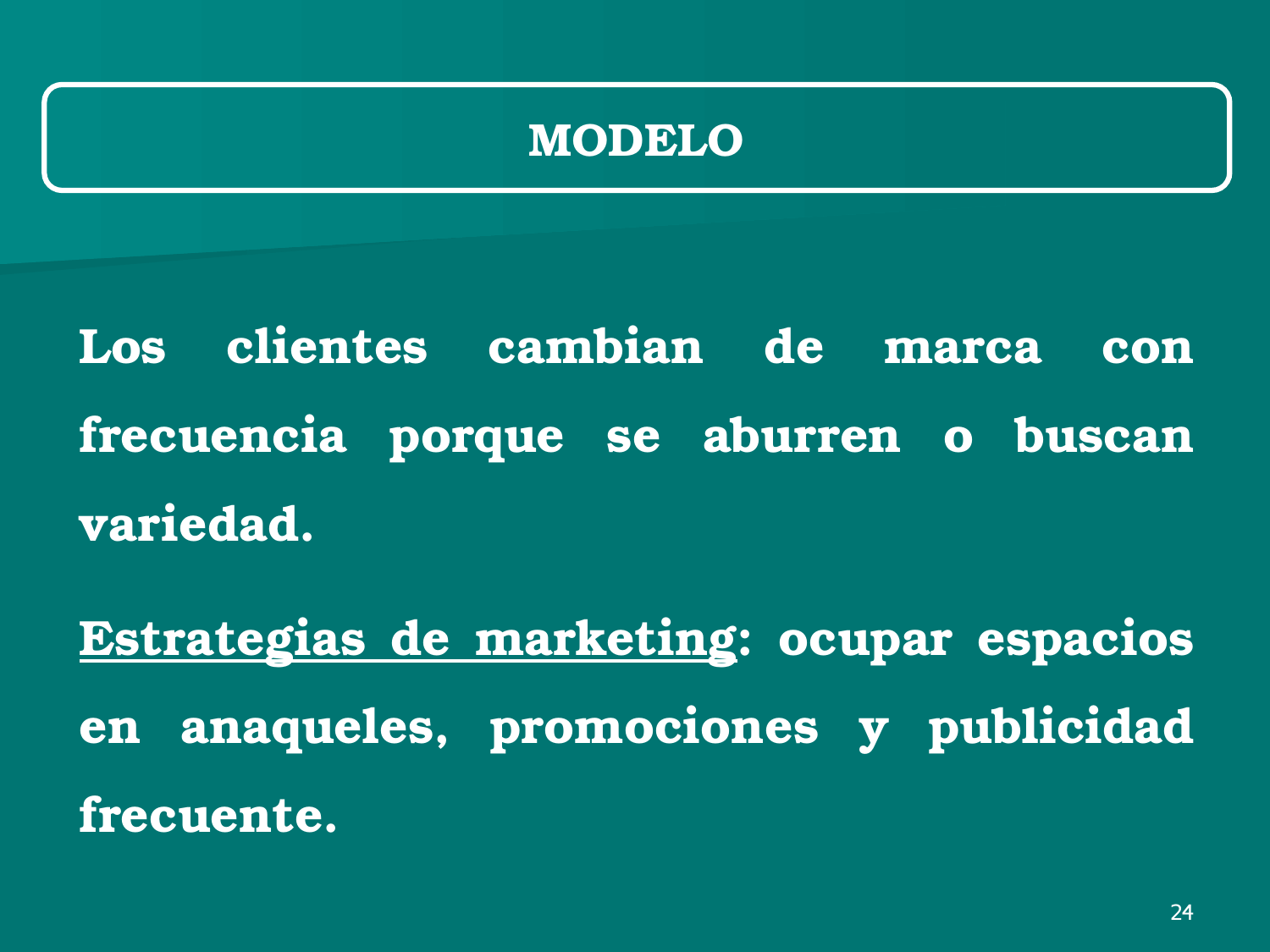

MODELO
Los clientes cambian de marca con frecuencia porque se aburren o buscan variedad.

Estrategias de marketing: ocupar espacios en anaqueles, promociones y publicidad frecuente.
24